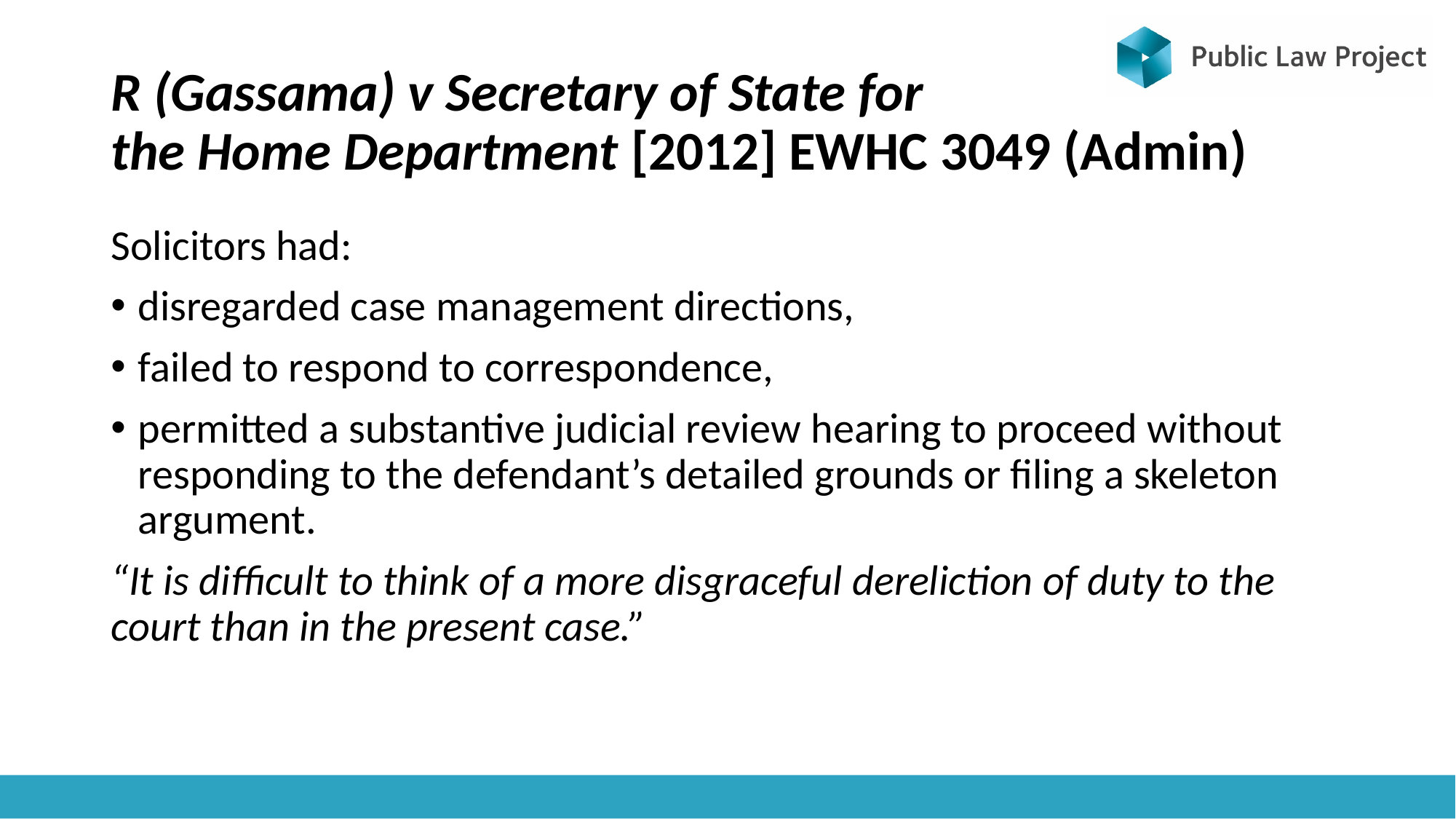

# R (Gassama) v Secretary of State for the Home Department [2012] EWHC 3049 (Admin)
Solicitors had:
disregarded case management directions,
failed to respond to correspondence,
permitted a substantive judicial review hearing to proceed without responding to the defendant’s detailed grounds or filing a skeleton argument.
“It is difficult to think of a more disgraceful dereliction of duty to the court than in the present case.”